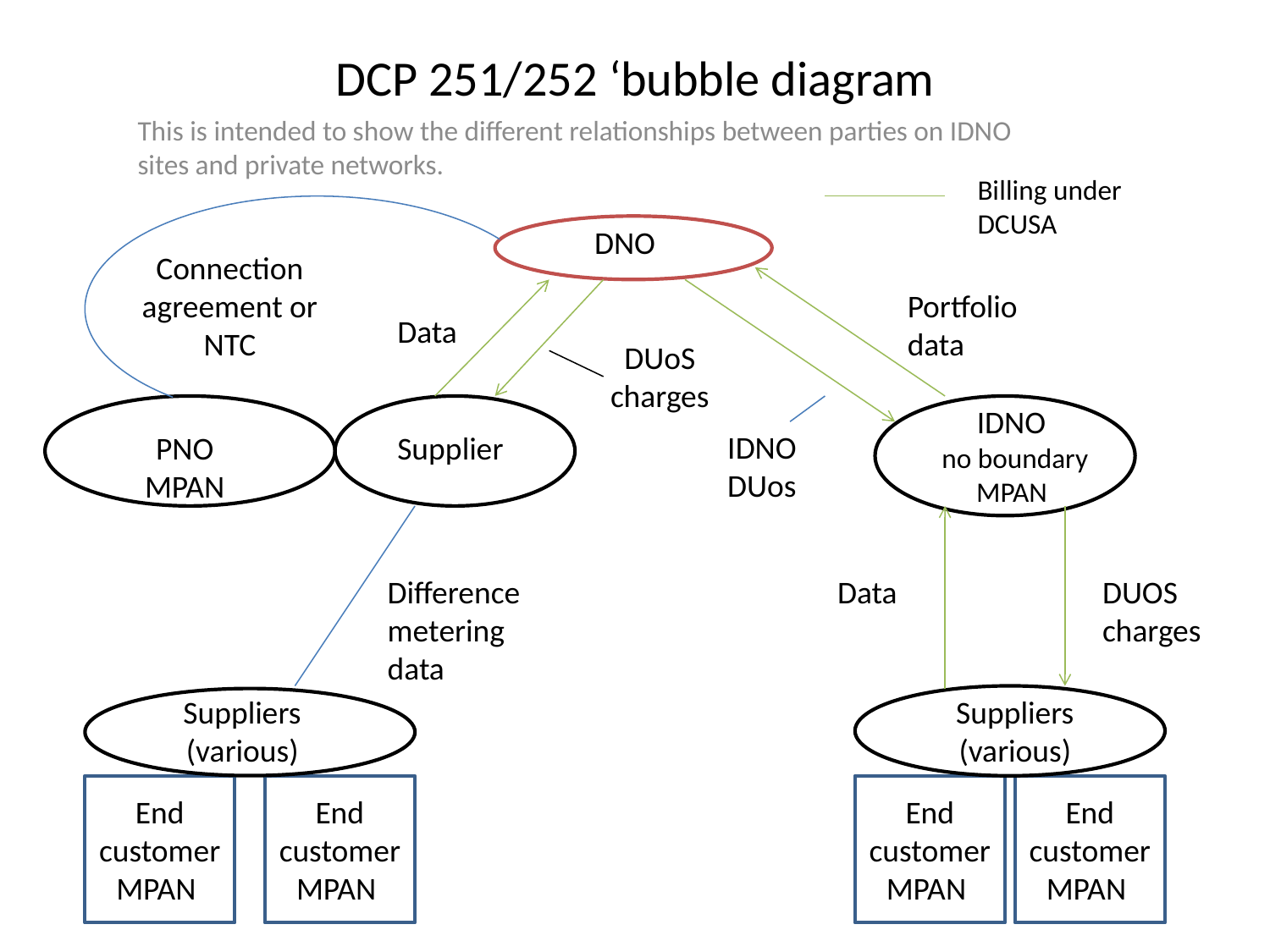

# DCP 251/252 ‘bubble diagram
This is intended to show the different relationships between parties on IDNO sites and private networks.
Billing under DCUSA

DNO
Connection agreement or NTC
Portfolio data
Data
DUoS charges

IDNO
no boundary
MPAN
IDNO DUos
PNO MPAN
Supplier
Difference metering data
Data
DUOS charges
Suppliers (various)

Suppliers (various)

End customer
MPAN
End customer
MPAN
End customer
MPAN
End customer
MPAN